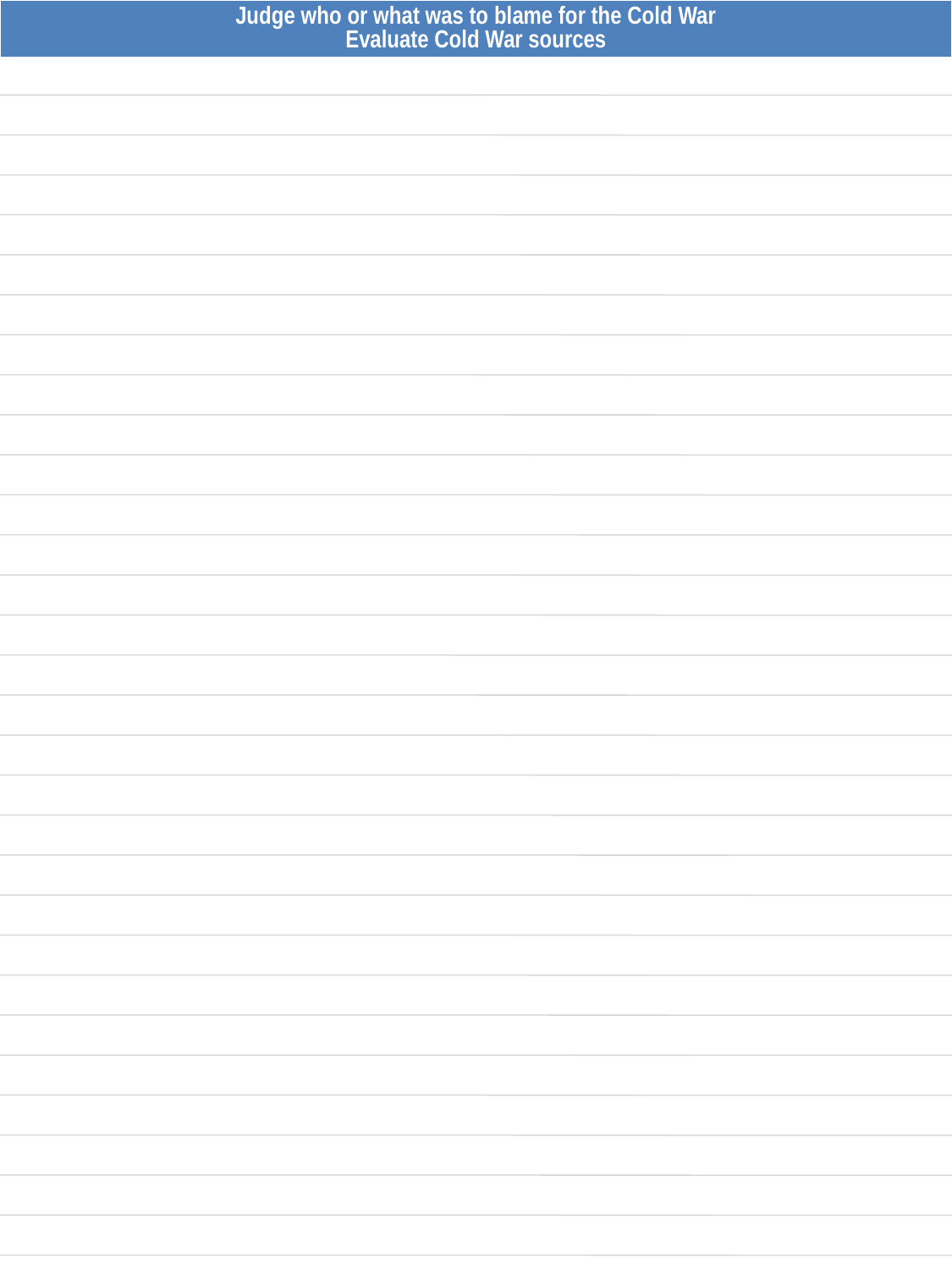

| Judge who or what was to blame for the Cold War Evaluate Cold War sources |
| --- |